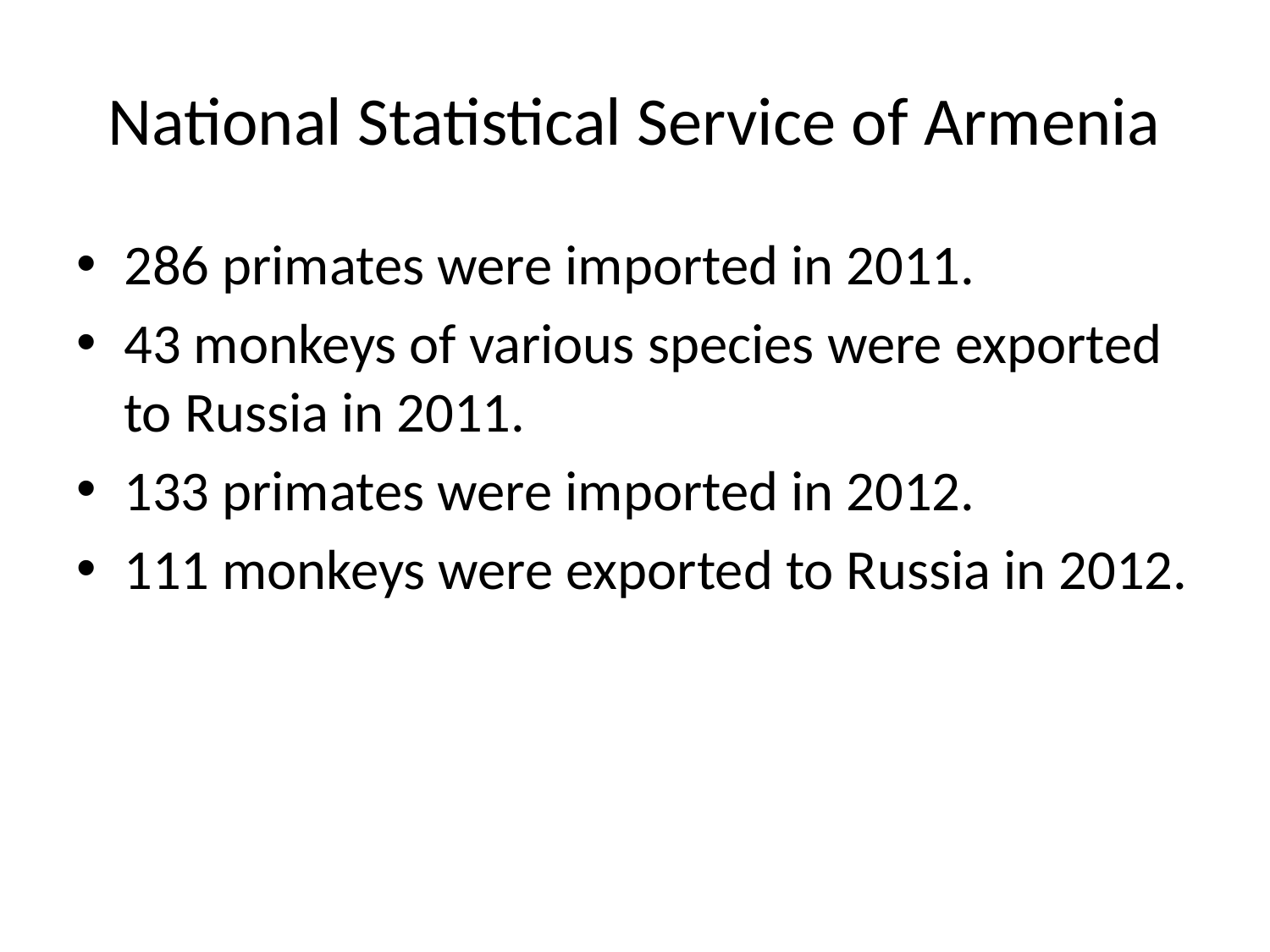

# National Statistical Service of Armenia
286 primates were imported in 2011.
43 monkeys of various species were exported to Russia in 2011.
133 primates were imported in 2012.
111 monkeys were exported to Russia in 2012.